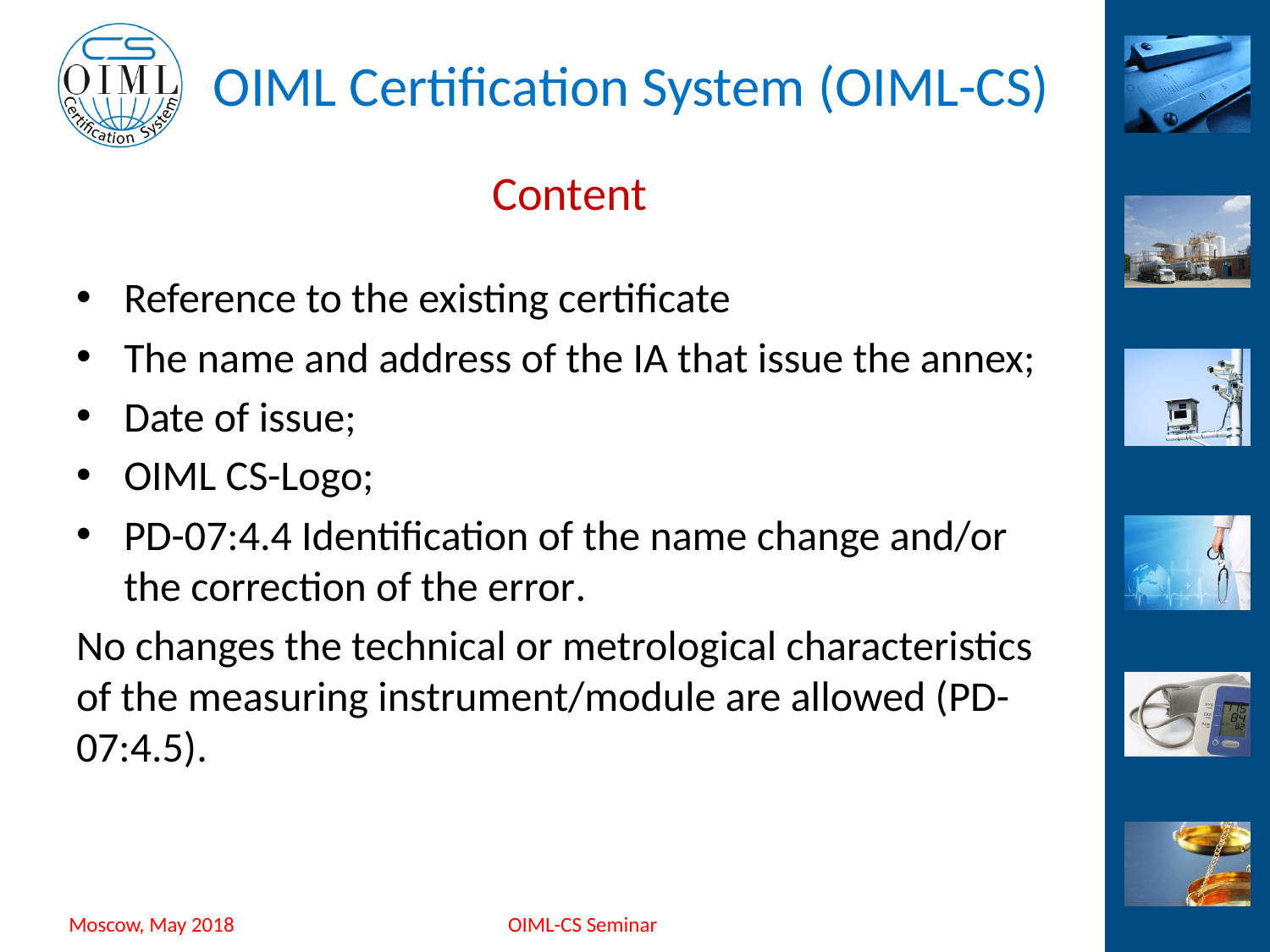

# Content
Reference to the existing certificate
The name and address of the IA that issue the annex;
Date of issue;
OIML CS-Logo;
PD-07:4.4 Identification of the name change and/or the correction of the error.
No changes the technical or metrological characteristics of the measuring instrument/module are allowed (PD-07:4.5).